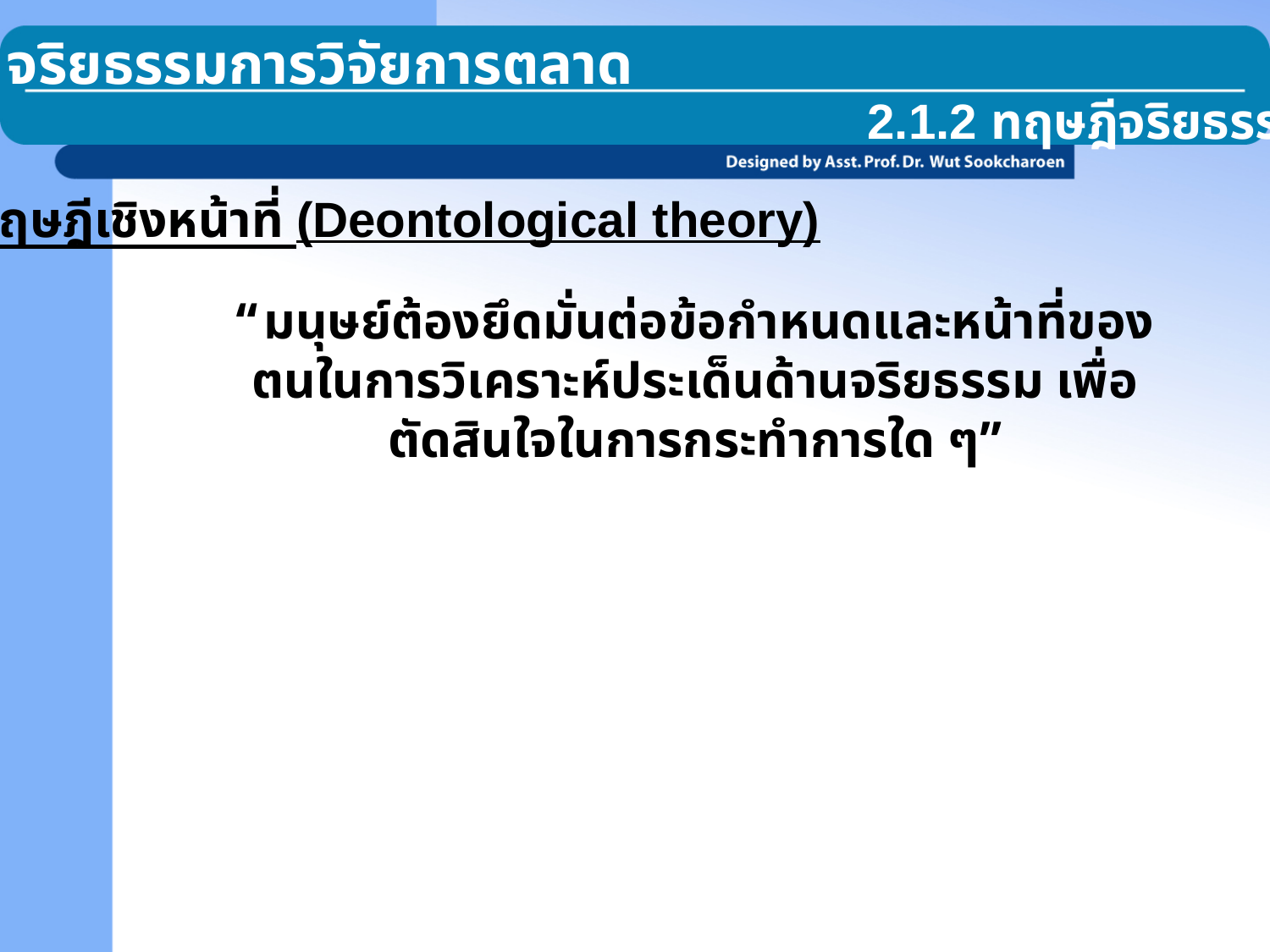

2.1 จริยธรรมการวิจัยการตลาด
2.1.2 ทฤษฎีจริยธรรม
ทฤษฎีเชิงหน้าที่ (Deontological theory)
“มนุษย์ต้องยึดมั่นต่อข้อกำหนดและหน้าที่ของตนในการวิเคราะห์ประเด็นด้านจริยธรรม เพื่อตัดสินใจในการกระทำการใด ๆ”